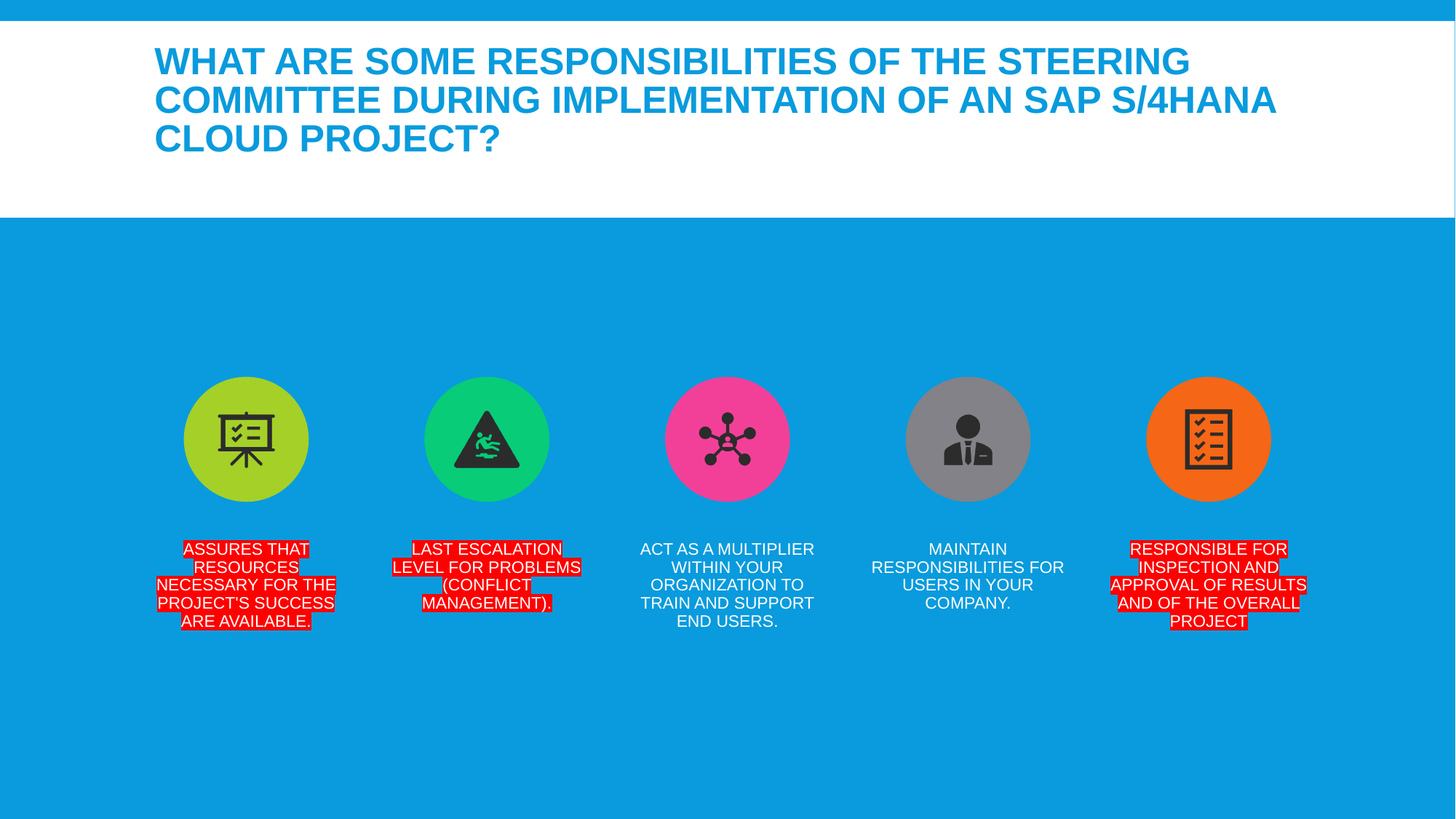

# What are some responsibilities of the steering committee during implementation of an SAP S/4HANA Cloud project?
Assures that resources necessary for the project's success are available.
Last escalation level for problems (conflict management).
Act as a multiplier within your organization to train and support end users.
Maintain responsibilities for users in your company.
Responsible for inspection and approval of results and of the overall project